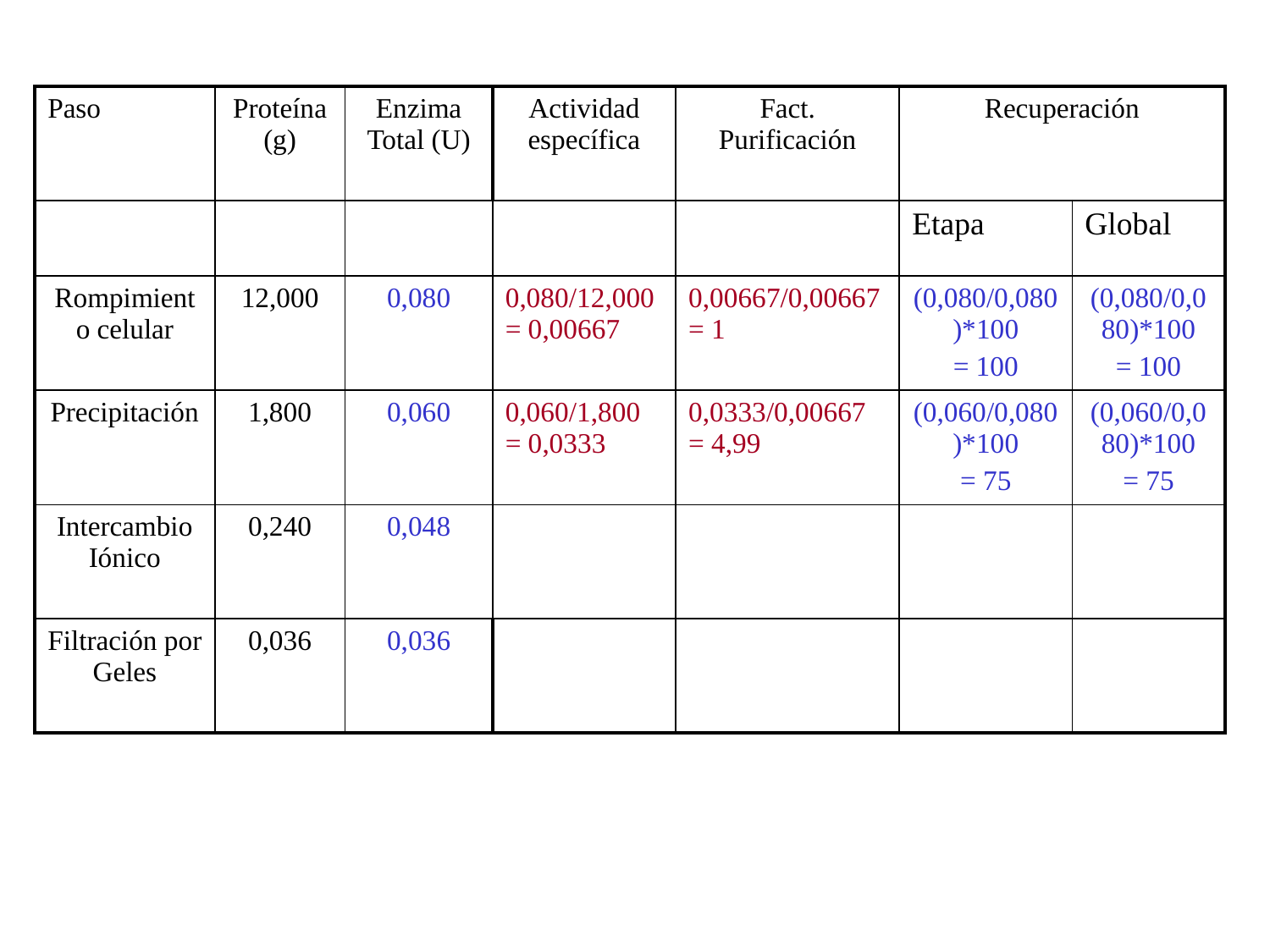

| Paso | Proteína (g) | Enzima Total (U) | Actividad específica | Fact. Purificación | Recuperación |  |
| --- | --- | --- | --- | --- | --- | --- |
|  |  |  |  |  | Etapa | Global |
| Rompimiento celular | 12,000 | 0,080 | 0,080/12,000 = 0,00667 | 0,00667/0,00667 = 1 | (0,080/0,080)\*100 = 100 | (0,080/0,080)\*100 = 100 |
| Precipitación | 1,800 | 0,060 | 0,060/1,800 = 0,0333 | 0,0333/0,00667 = 4,99 | (0,060/0,080)\*100 = 75 | (0,060/0,080)\*100 = 75 |
| Intercambio Iónico | 0,240 | 0,048 |  |  |  |  |
| Filtración por Geles | 0,036 | 0,036 |  |  |  |  |